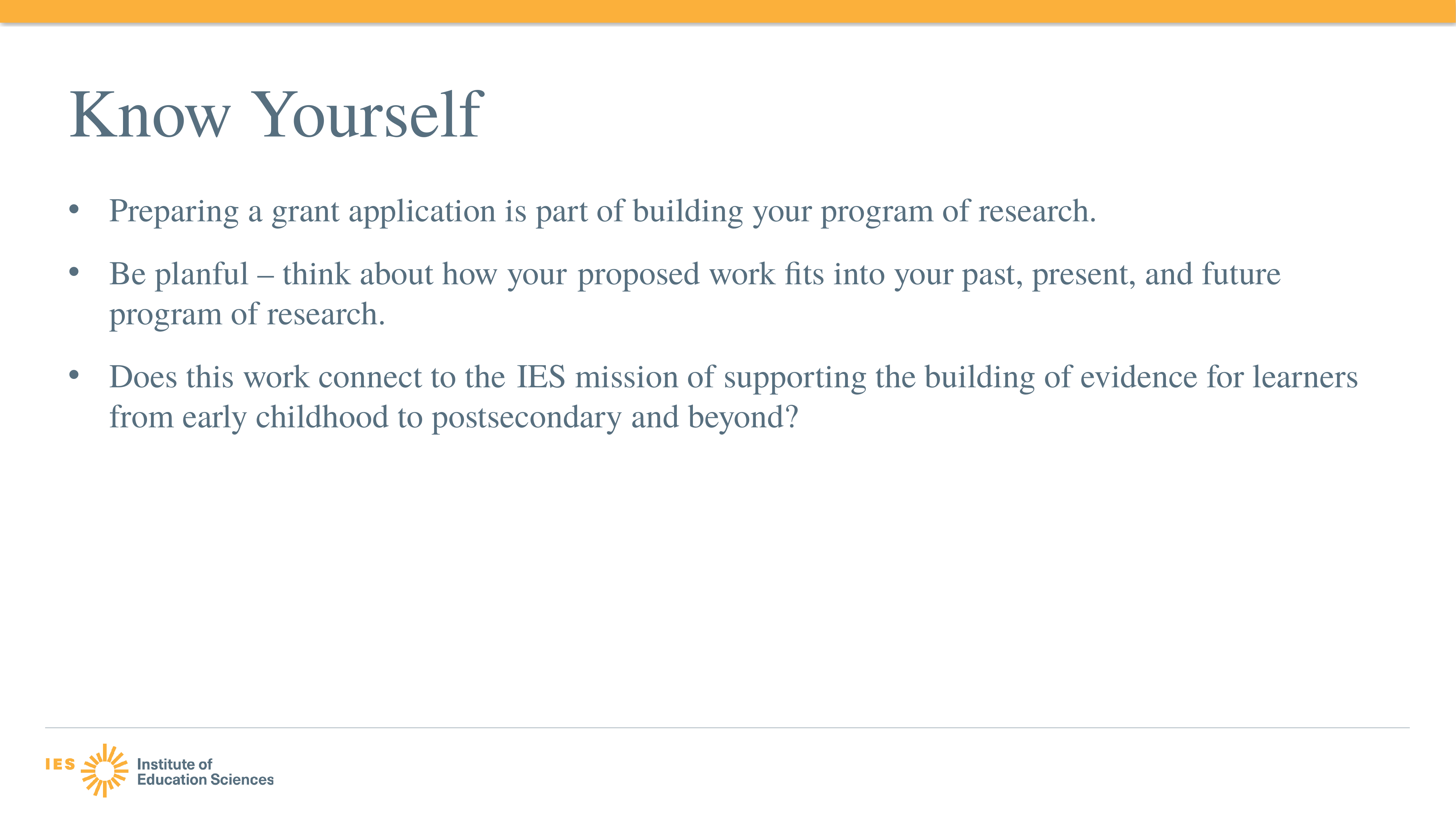

# Know Yourself
Preparing a grant application is part of building your program of research.
Be planful – think about how your proposed work fits into your past, present, and future program of research.
Does this work connect to the IES mission of supporting the building of evidence for learners from early childhood to postsecondary and beyond?